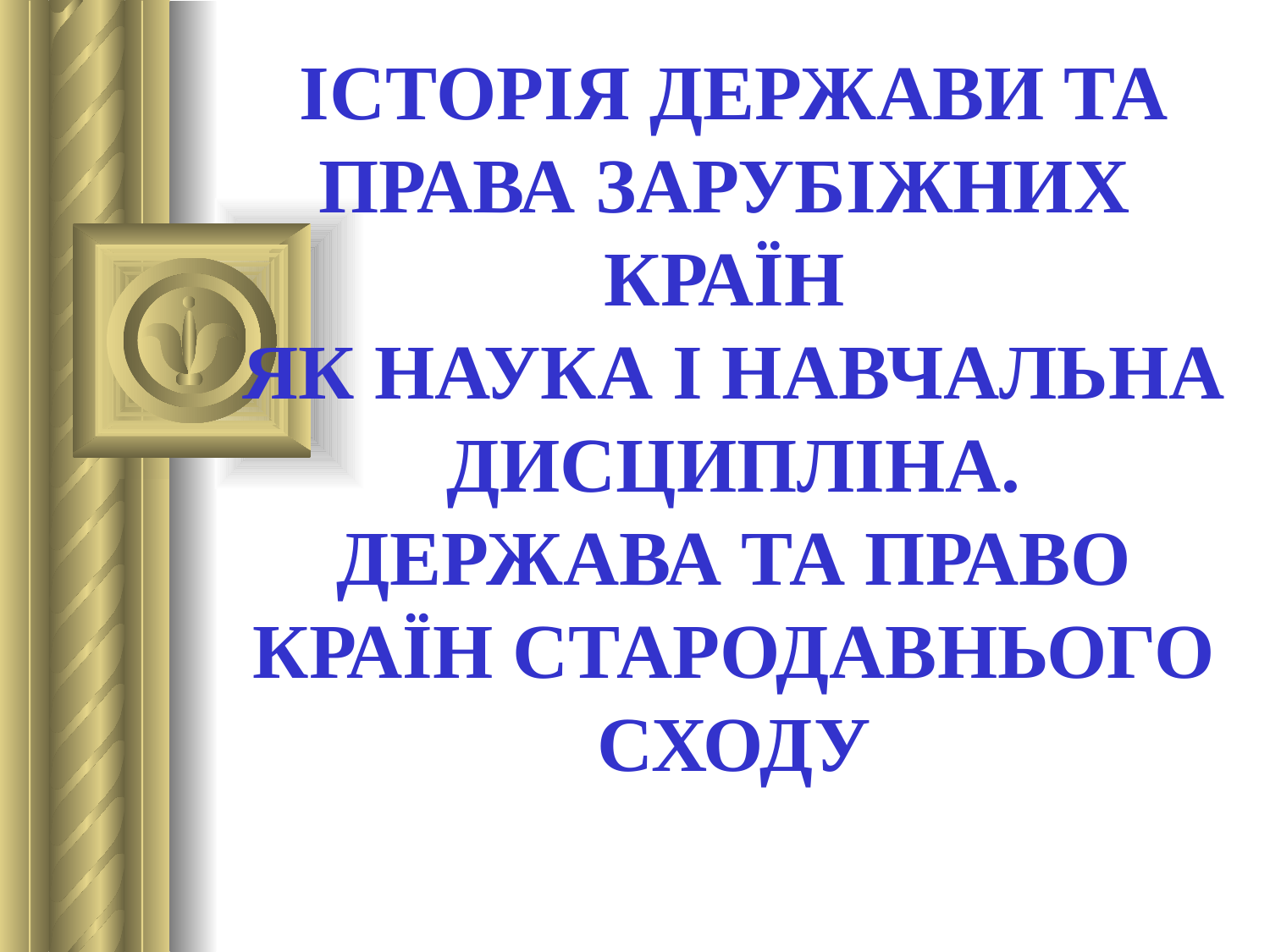

# ІСТОРІЯ ДЕРЖАВИ ТА ПРАВА ЗАРУБІЖНИХ  КРАЇН ЯК НАУКА І НАВЧАЛЬНА ДИСЦИПЛІНА. ДЕРЖАВА ТА ПРАВО КРАЇН СТАРОДАВНЬОГО СХОДУ